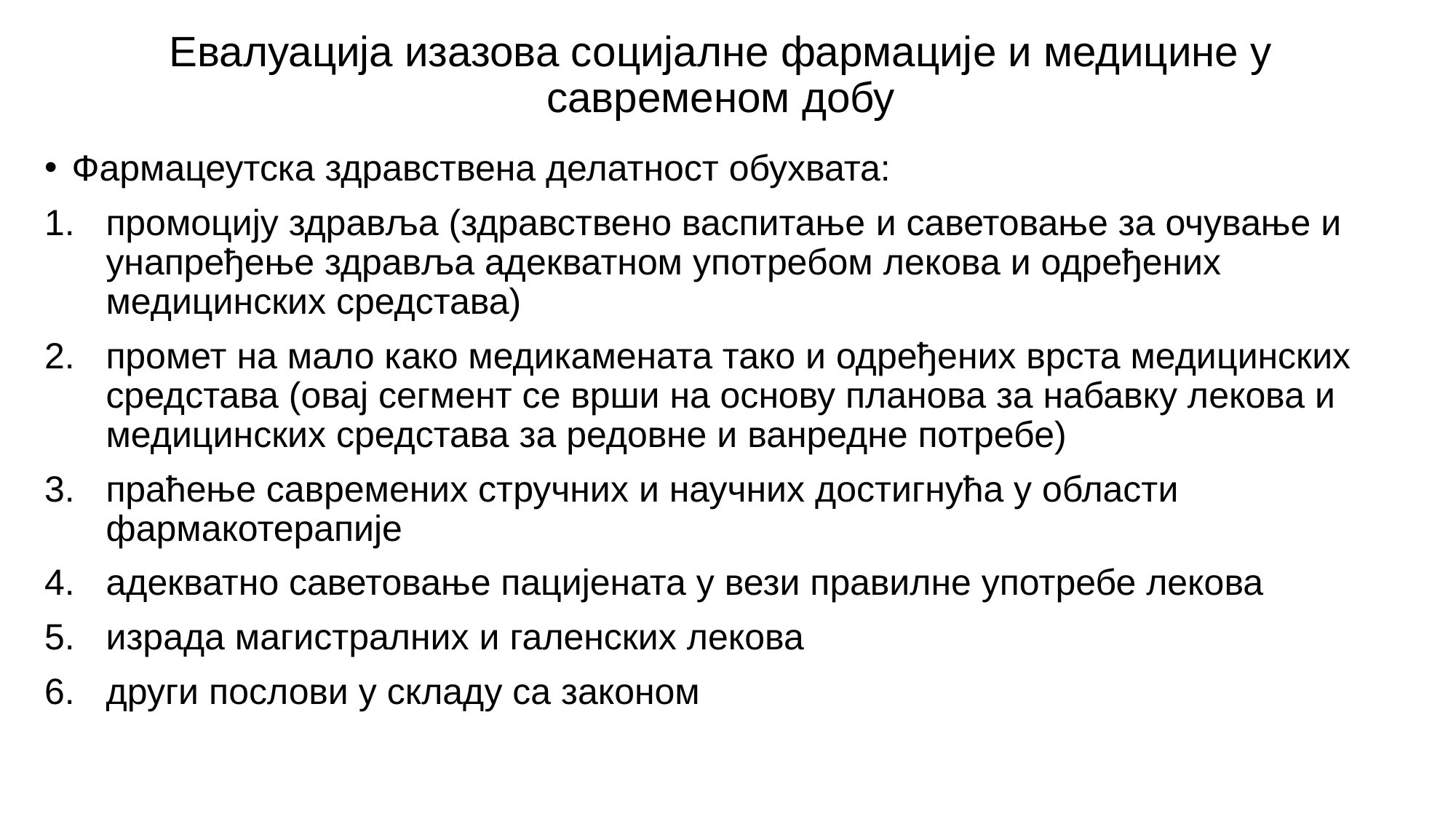

# Евалуација изазова социјалне фармације и медицине у савременом добу
Фармацеутска здравствена делатност обухвата:
промоцију здравља (здравствено васпитање и саветовање за очување и унапређење здравља адекватном употребом лекова и одређених медицинских средстава)
промет на мало како медикамената тако и одређених врста медицинских средстава (овај сегмент се врши на основу планова за набавку лекова и медицинских средстава за редовне и ванредне потребе)
праћење савремених стручних и научних достигнућа у области фармакотерапије
адекватно саветовање пацијената у вези правилне употребе лекова
израда магистралних и галенских лекова
други послови у складу са законом